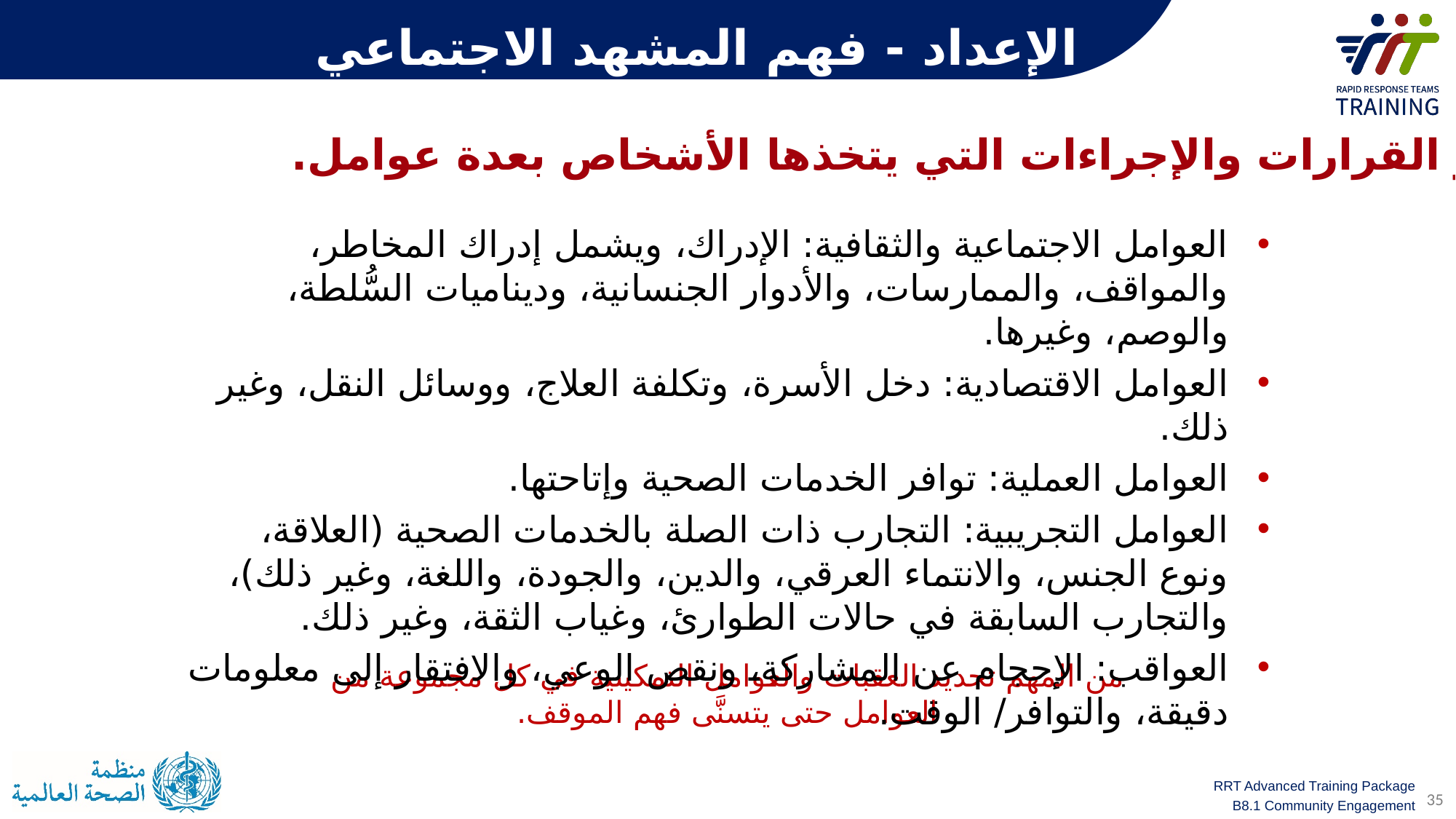

الإعداد - فهم المشهد الاجتماعي
تتأثر القرارات والإجراءات التي يتخذها الأشخاص بعدة عوامل.
العوامل الاجتماعية والثقافية: الإدراك، ويشمل إدراك المخاطر، والمواقف، والممارسات، والأدوار الجنسانية، وديناميات السُّلطة، والوصم، وغيرها.
العوامل الاقتصادية: دخل الأسرة، وتكلفة العلاج، ووسائل النقل، وغير ذلك.
العوامل العملية: توافر الخدمات الصحية وإتاحتها.
العوامل التجريبية: التجارب ذات الصلة بالخدمات الصحية (العلاقة، ونوع الجنس، والانتماء العرقي، والدين، والجودة، واللغة، وغير ذلك)، والتجارب السابقة في حالات الطوارئ، وغياب الثقة، وغير ذلك.
العواقب: الإحجام عن المشاركة، ونقص الوعي، والافتقار إلى معلومات دقيقة، والتوافر/ الوقت.

من المهم تحديد العقبات والعوامل التمكينية في كل مجموعة من العوامل حتى يتسنَّى فهم الموقف.